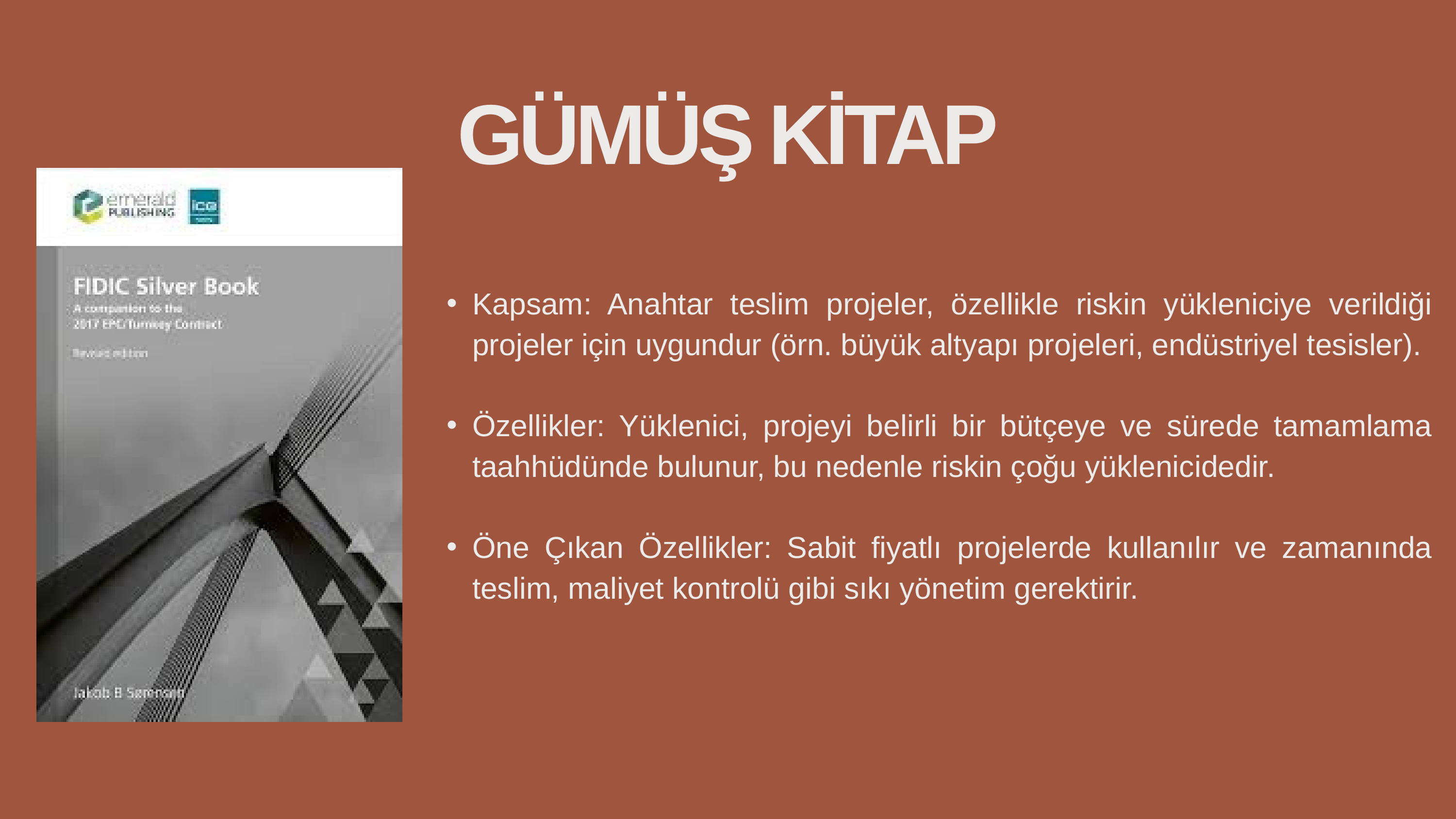

GÜMÜŞ KİTAP

Kapsam: Anahtar teslim projeler, özellikle riskin yükleniciye verildiği projeler için uygundur (örn. büyük altyapı projeleri, endüstriyel tesisler).

Özellikler: Yüklenici, projeyi belirli bir bütçeye ve sürede tamamlama taahhüdünde bulunur, bu nedenle riskin çoğu yüklenicidedir.

Öne Çıkan Özellikler: Sabit fiyatlı projelerde kullanılır ve zamanında teslim, maliyet kontrolü gibi sıkı yönetim gerektirir.